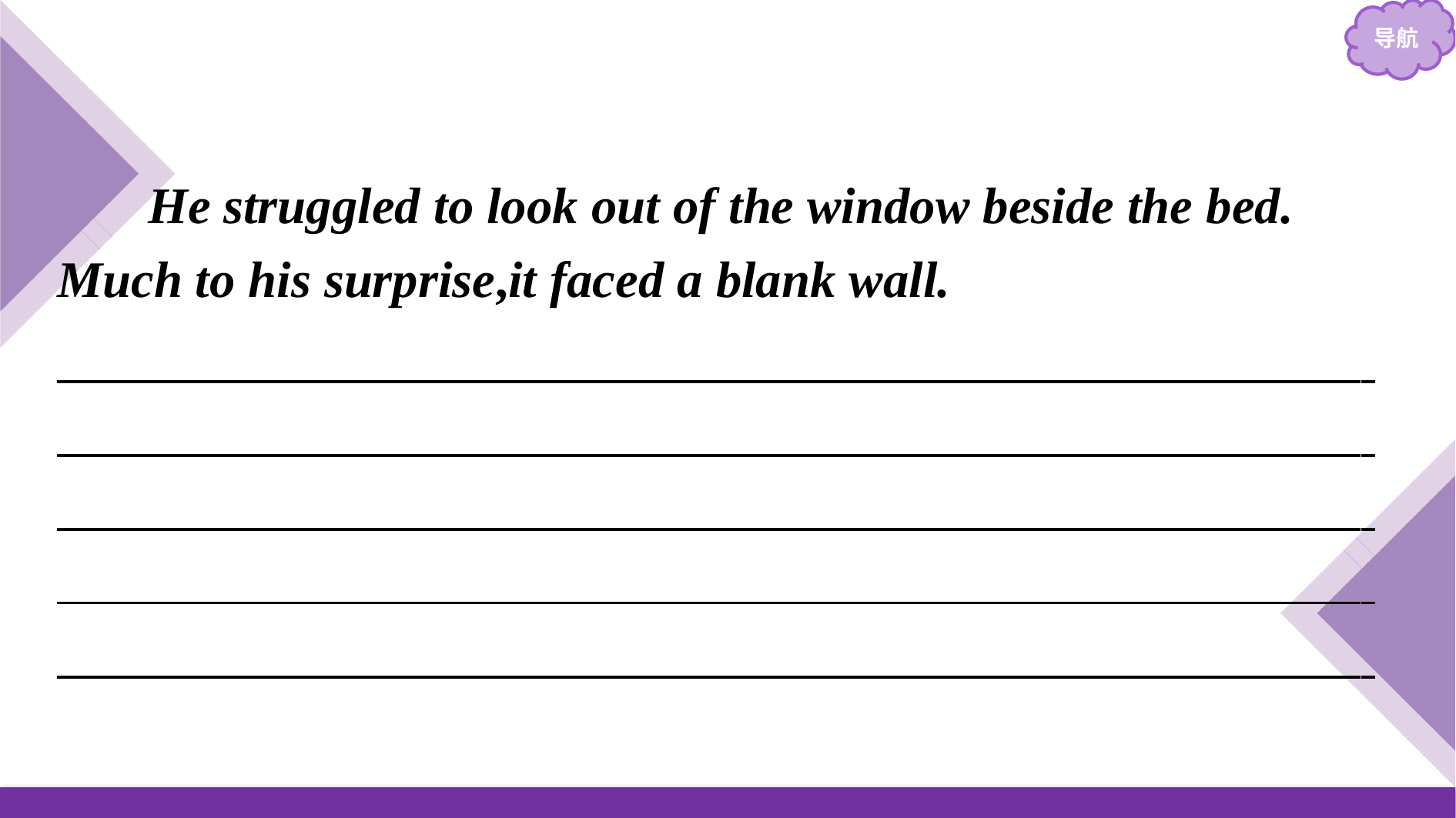

He struggled to look out of the window beside the bed. Much to his surprise,it faced a blank wall.